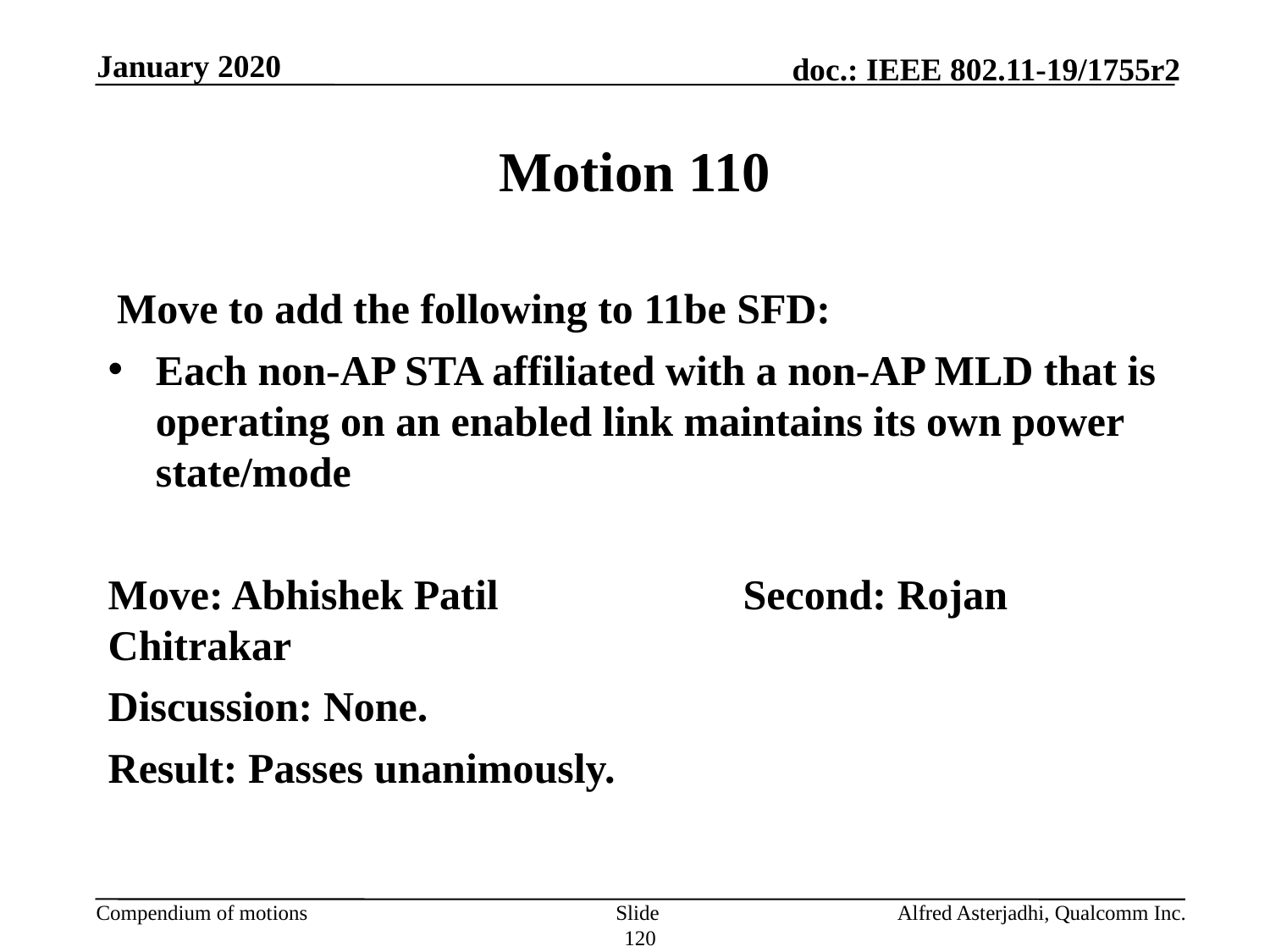

January 2020
# Motion 110
 Move to add the following to 11be SFD:
Each non-AP STA affiliated with a non-AP MLD that is operating on an enabled link maintains its own power state/mode

Move: Abhishek Patil		Second: Rojan Chitrakar
Discussion: None.
Result: Passes unanimously.

Slide 120
Alfred Asterjadhi, Qualcomm Inc.